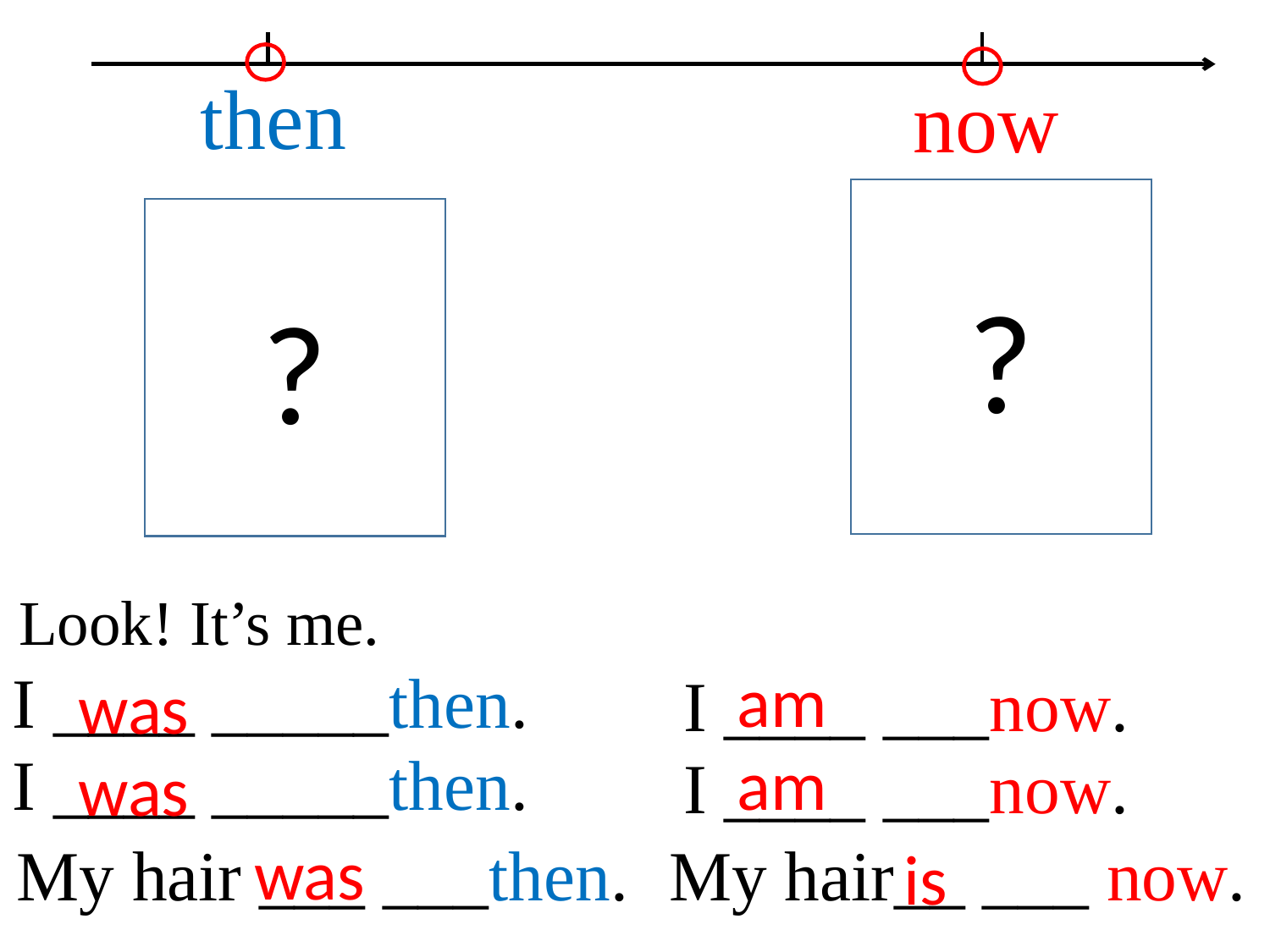

then
now
?
?
Look! It’s me.
I ____ _____then.
 I ____ ___now.
am
was
I ____ _____then.
 I ____ ___now.
am
was
My hair ___ ___then.
My hair__ ___ now.
was
is